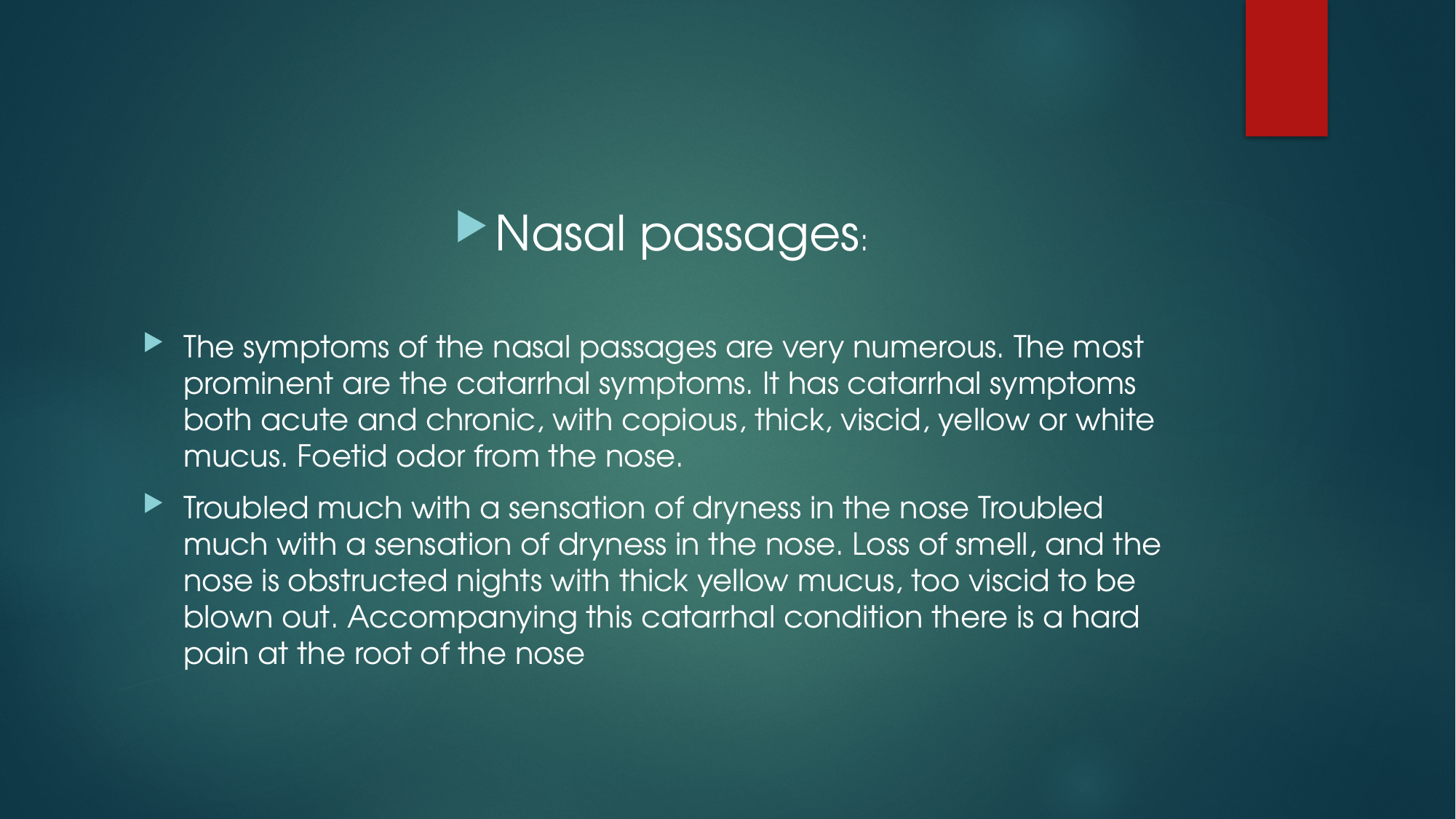

Nasal passages:

The symptoms of the nasal passages are very numerous. The most prominent are the catarrhal symptoms. It has catarrhal symptoms both acute and chronic, with copious, thick, viscid, yellow or white mucus. Foetid odor from the nose.
Troubled much with a sensation of dryness in the nose Troubled much with a sensation of dryness in the nose. Loss of smell, and the nose is obstructed nights with thick yellow mucus, too viscid to be blown out. Accompanying this catarrhal condition there is a hard pain at the root of the nose